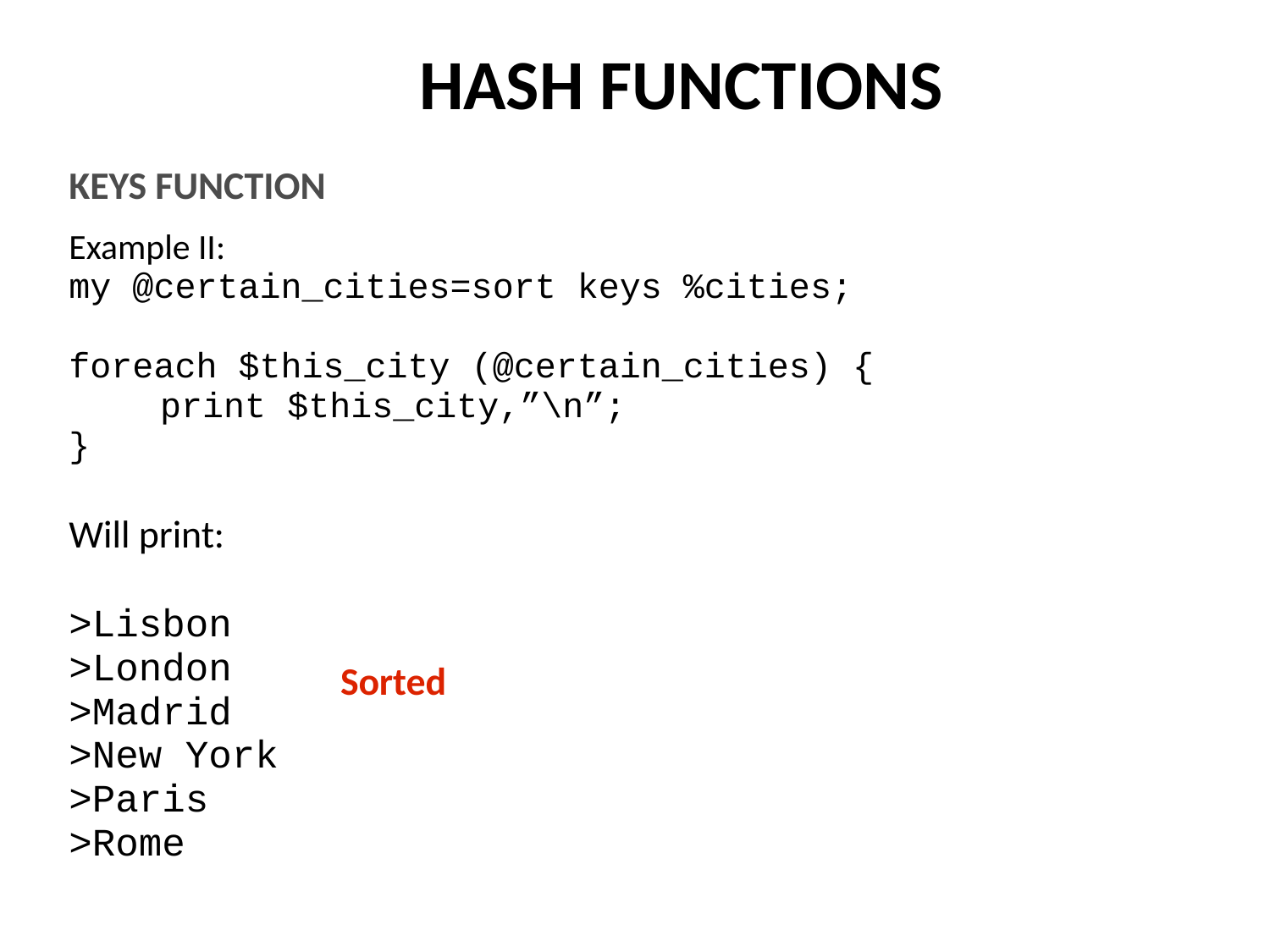

HASH FUNCTIONS
KEYS FUNCTION
Example II:
my @certain_cities=sort keys %cities;

foreach $this_city (@certain_cities) {
	print $this_city,”\n”;
}

Will print:

>Lisbon
>London
>Madrid
>New York
>Paris
>Rome
Sorted